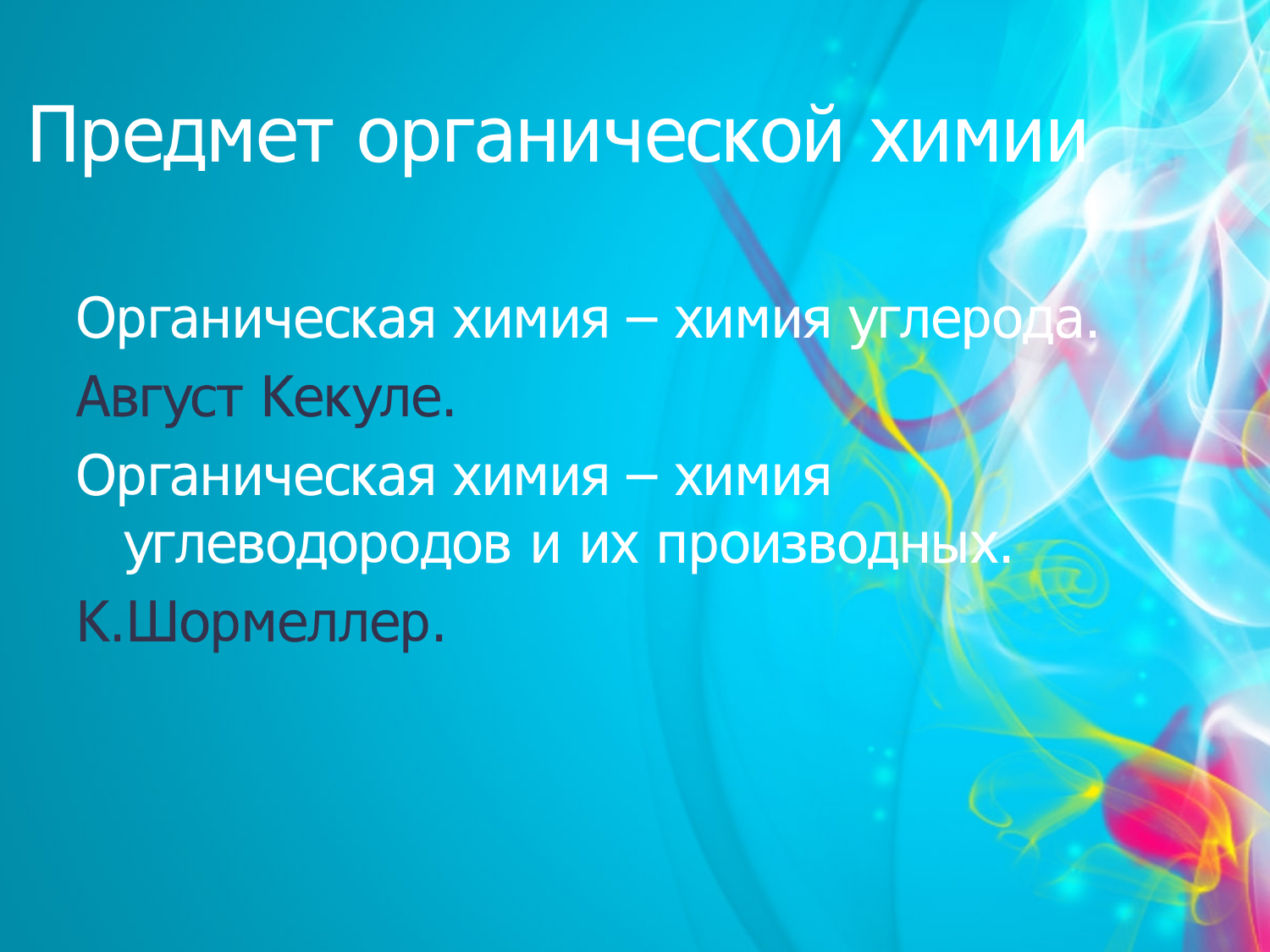

# Предмет органической химии
Органическая химия – химия углерода.
Август Кекуле.
Органическая химия – химия углеводородов и их производных.
К.Шормеллер.